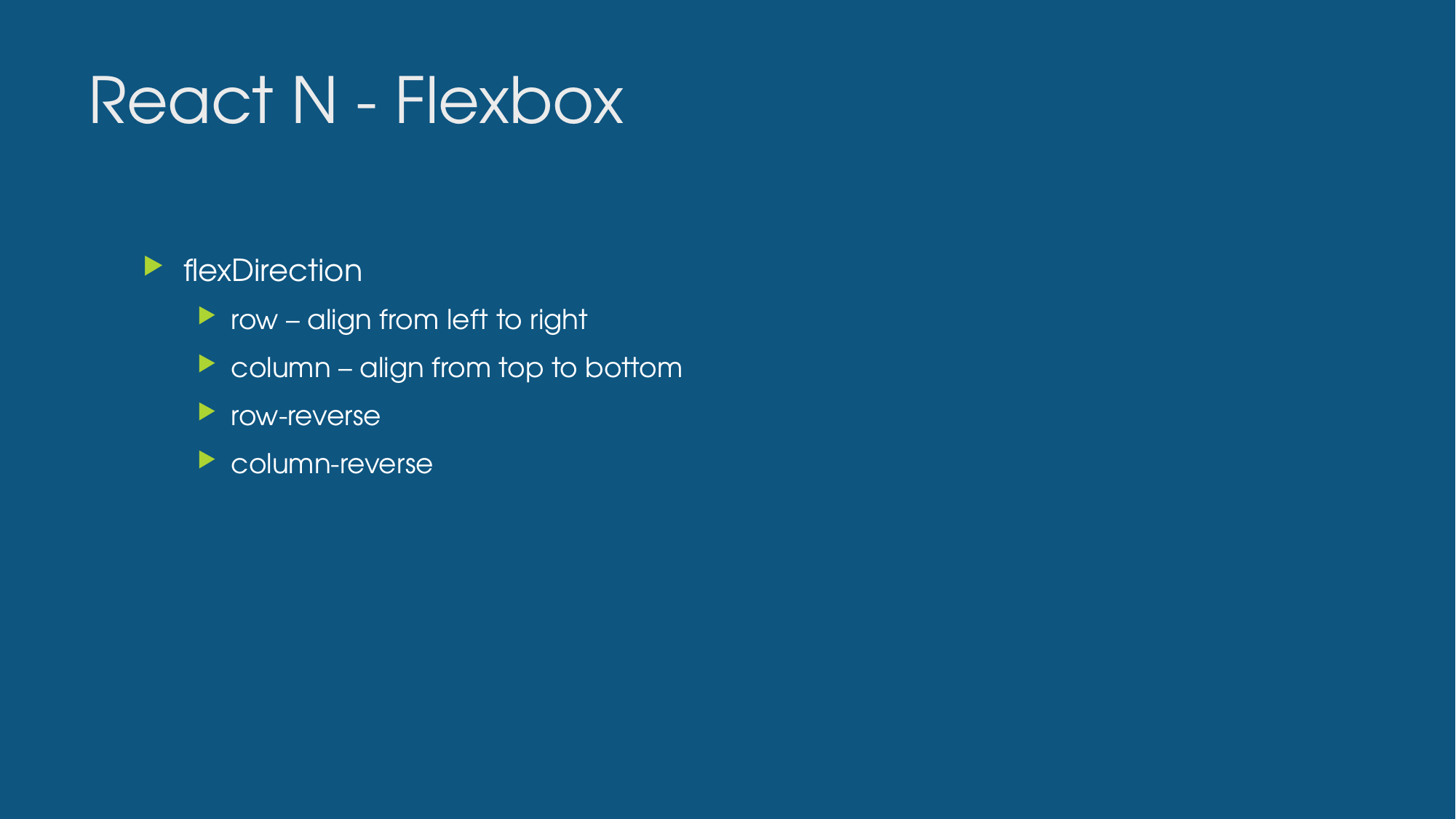

9
# React N - Flexbox
flexDirection
row – align from left to right
column – align from top to bottom
row-reverse
column-reverse